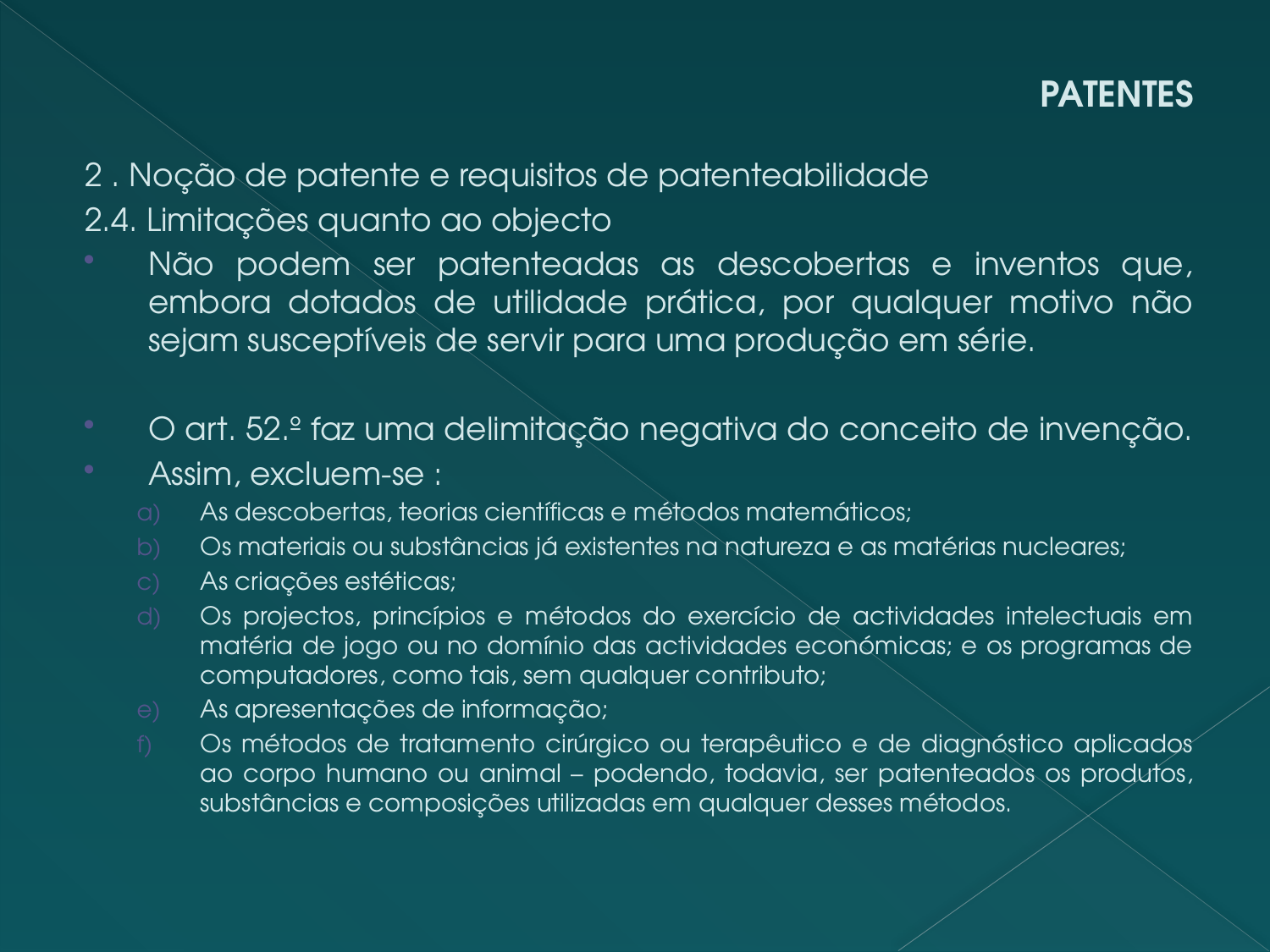

# PATENTES
2 . Noção de patente e requisitos de patenteabilidade
2.4. Limitações quanto ao objecto
Não podem ser patenteadas as descobertas e inventos que, embora dotados de utilidade prática, por qualquer motivo não sejam susceptíveis de servir para uma produção em série.

O art. 52.º faz uma delimitação negativa do conceito de invenção.
Assim, excluem-se :
As descobertas, teorias científicas e métodos matemáticos;
Os materiais ou substâncias já existentes na natureza e as matérias nucleares;
As criações estéticas;
Os projectos, princípios e métodos do exercício de actividades intelectuais em matéria de jogo ou no domínio das actividades económicas; e os programas de computadores, como tais, sem qualquer contributo;
As apresentações de informação;
Os métodos de tratamento cirúrgico ou terapêutico e de diagnóstico aplicados ao corpo humano ou animal – podendo, todavia, ser patenteados os produtos, substâncias e composições utilizadas em qualquer desses métodos.